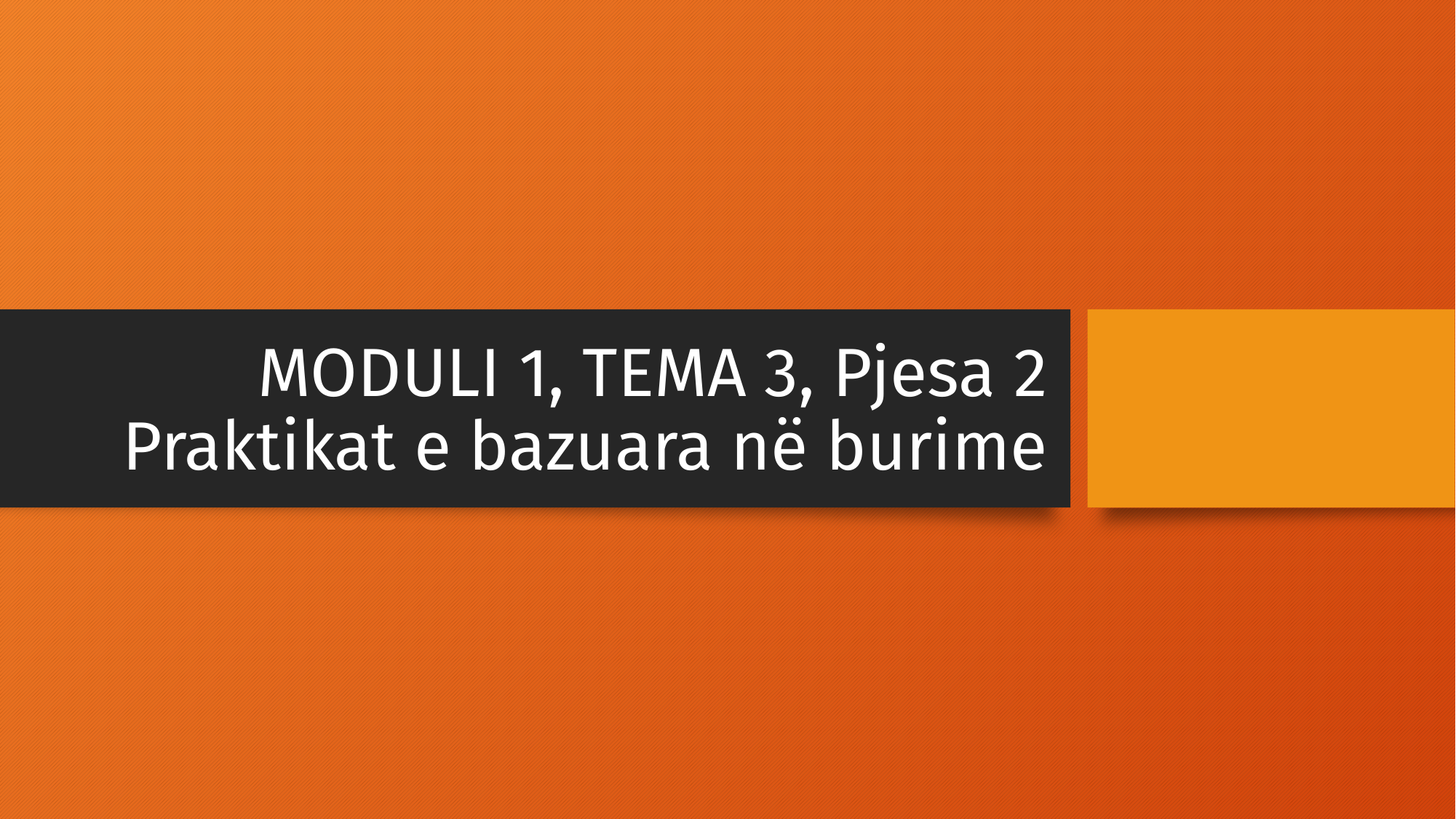

# MODULI 1, TEMA 3, Pjesa 2 Praktikat e bazuara në burime